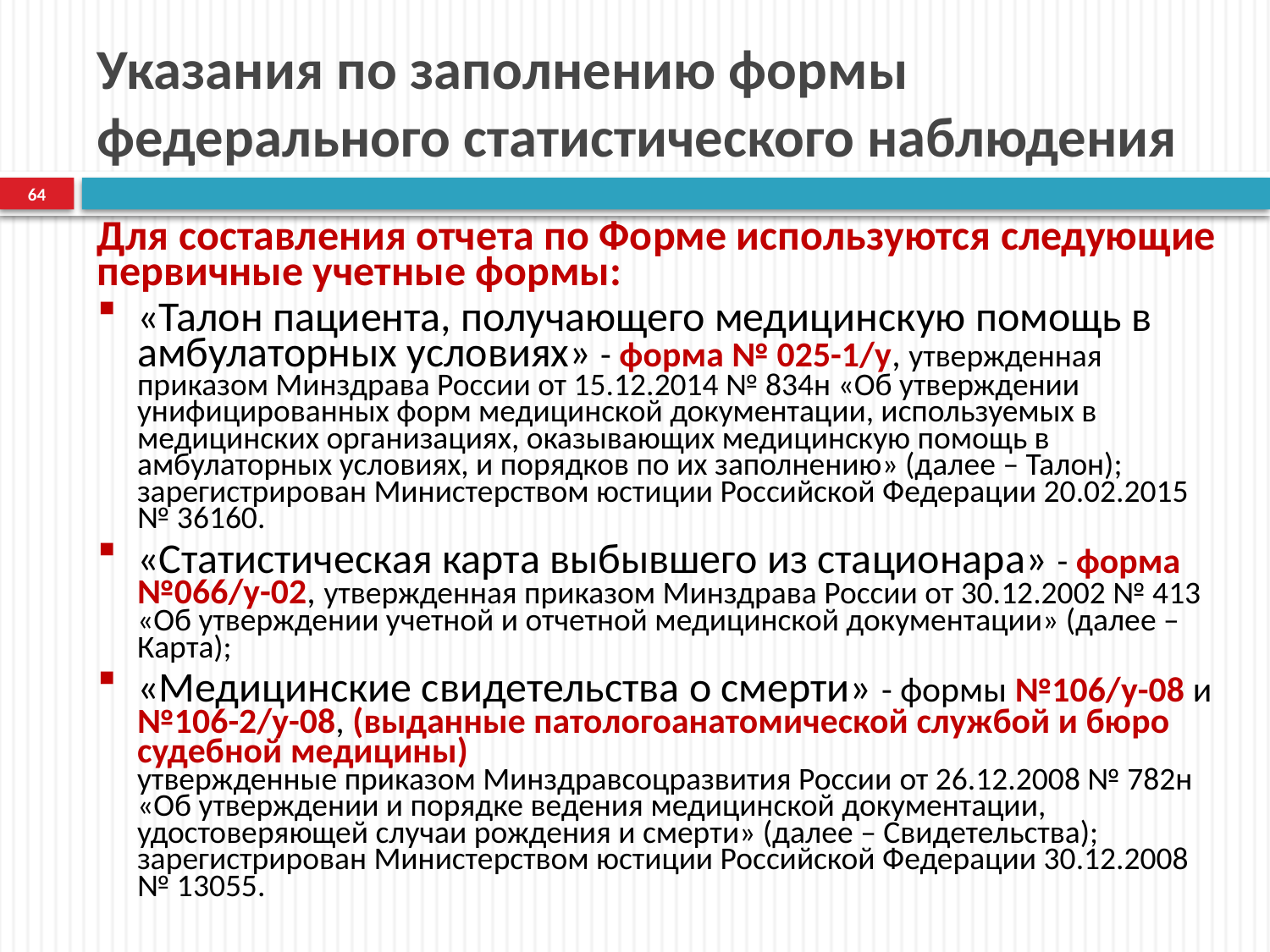

# Указания по заполнению формы федерального статистического наблюдения
64
Для составления отчета по Форме используются следующие первичные учетные формы:
«Талон пациента, получающего медицинскую помощь в амбулаторных условиях» - форма № 025-1/у, утвержденная приказом Минздрава России от 15.12.2014 № 834н «Об утверждении унифицированных форм медицинской документации, используемых в медицинских организациях, оказывающих медицинскую помощь в амбулаторных условиях, и порядков по их заполнению» (далее – Талон); зарегистрирован Министерством юстиции Российской Федерации 20.02.2015 № 36160.
«Статистическая карта выбывшего из стационара» - форма №066/у-02, утвержденная приказом Минздрава России от 30.12.2002 № 413
«Об утверждении учетной и отчетной медицинской документации» (далее – Карта);
«Медицинские свидетельства о смерти» - формы №106/у-08 и №106-2/у-08, (выданные патологоанатомической службой и бюро судебной медицины)
утвержденные приказом Минздравсоцразвития России от 26.12.2008 № 782н «Об утверждении и порядке ведения медицинской документации, удостоверяющей случаи рождения и смерти» (далее – Свидетельства); зарегистрирован Министерством юстиции Российской Федерации 30.12.2008 № 13055.